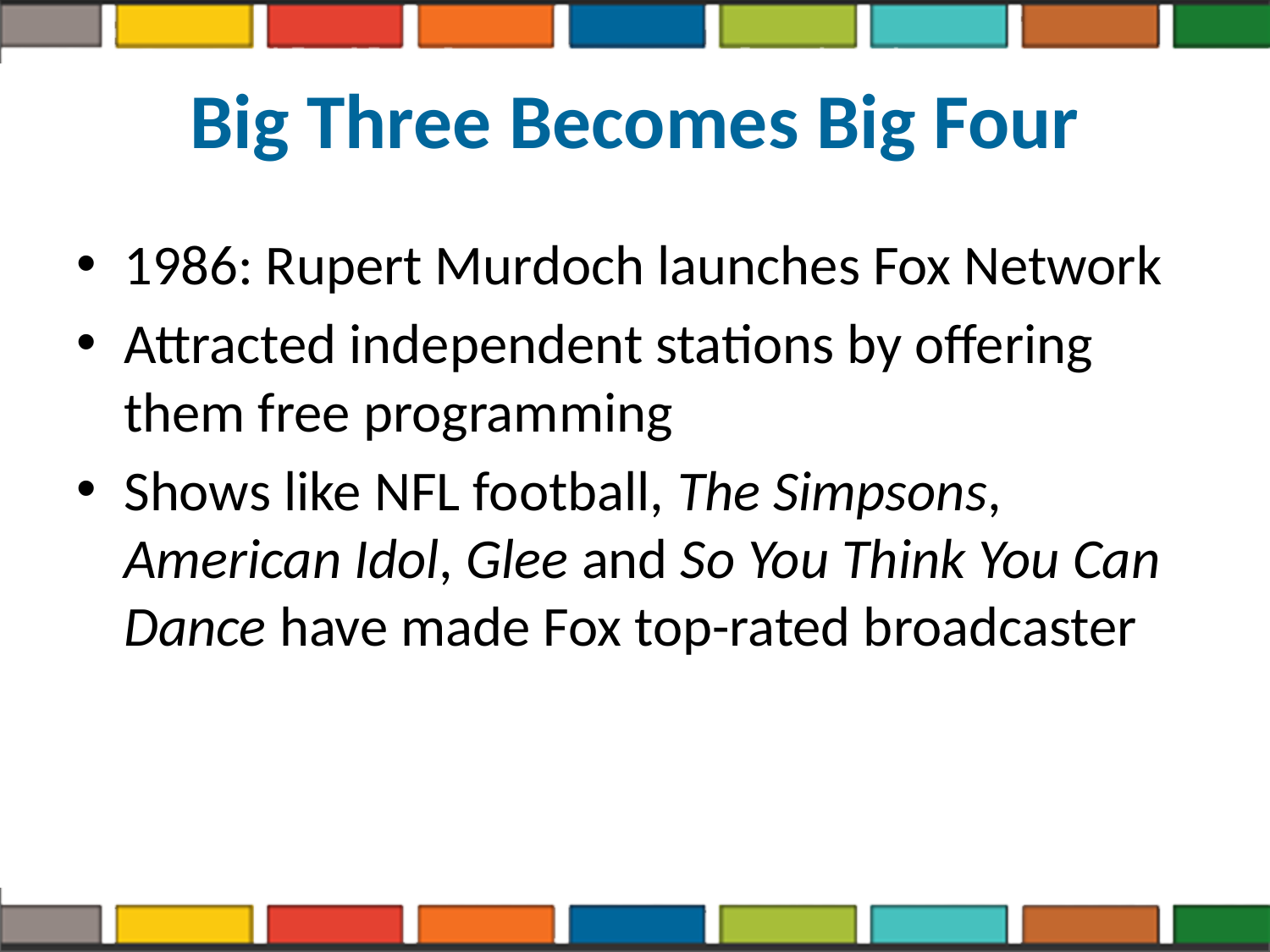

# Big Three Becomes Big Four
1986: Rupert Murdoch launches Fox Network
Attracted independent stations by offering them free programming
Shows like NFL football, The Simpsons, American Idol, Glee and So You Think You Can Dance have made Fox top-rated broadcaster